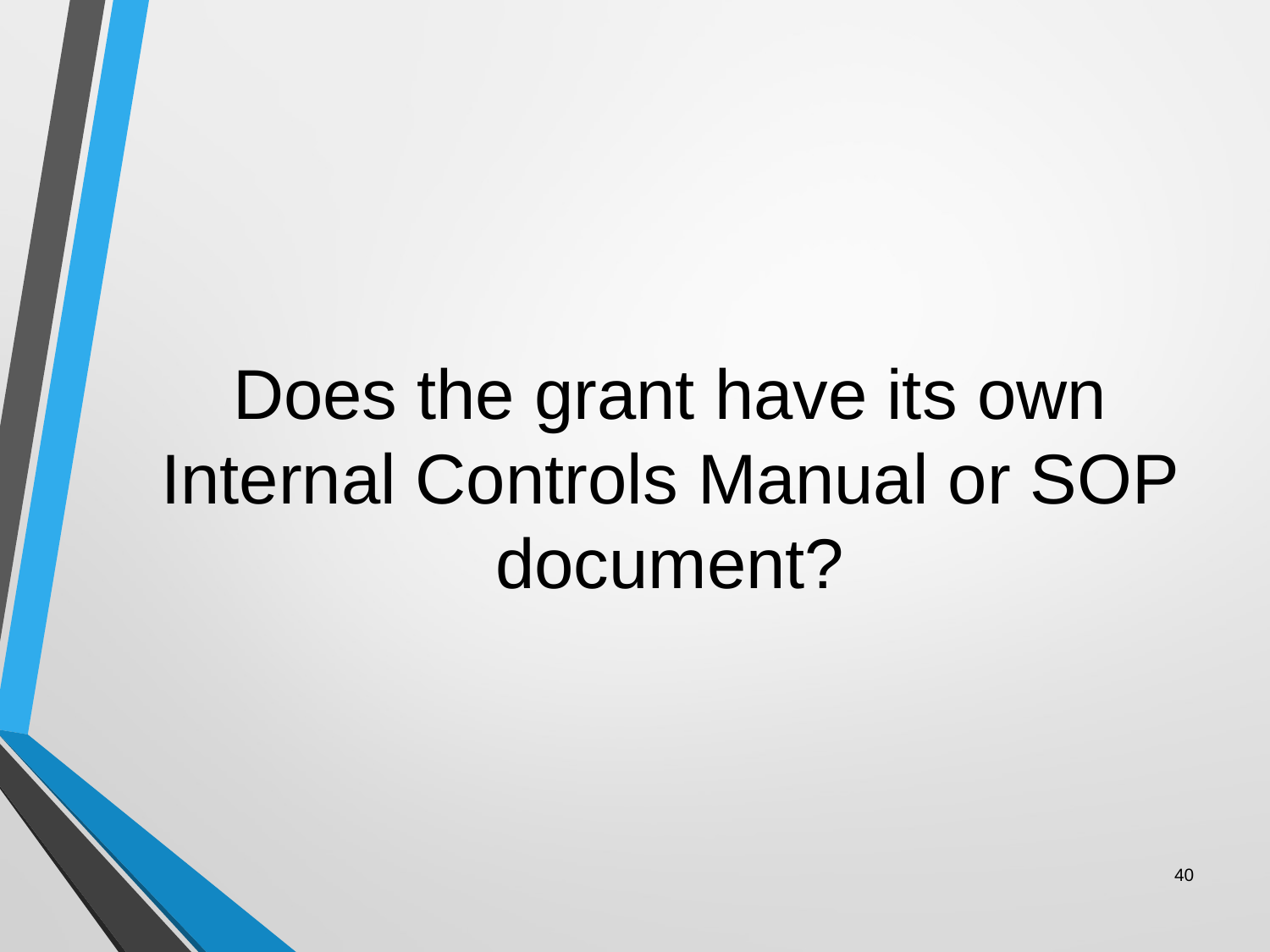

# Does the grant have its own Internal Controls Manual or SOP document?
40